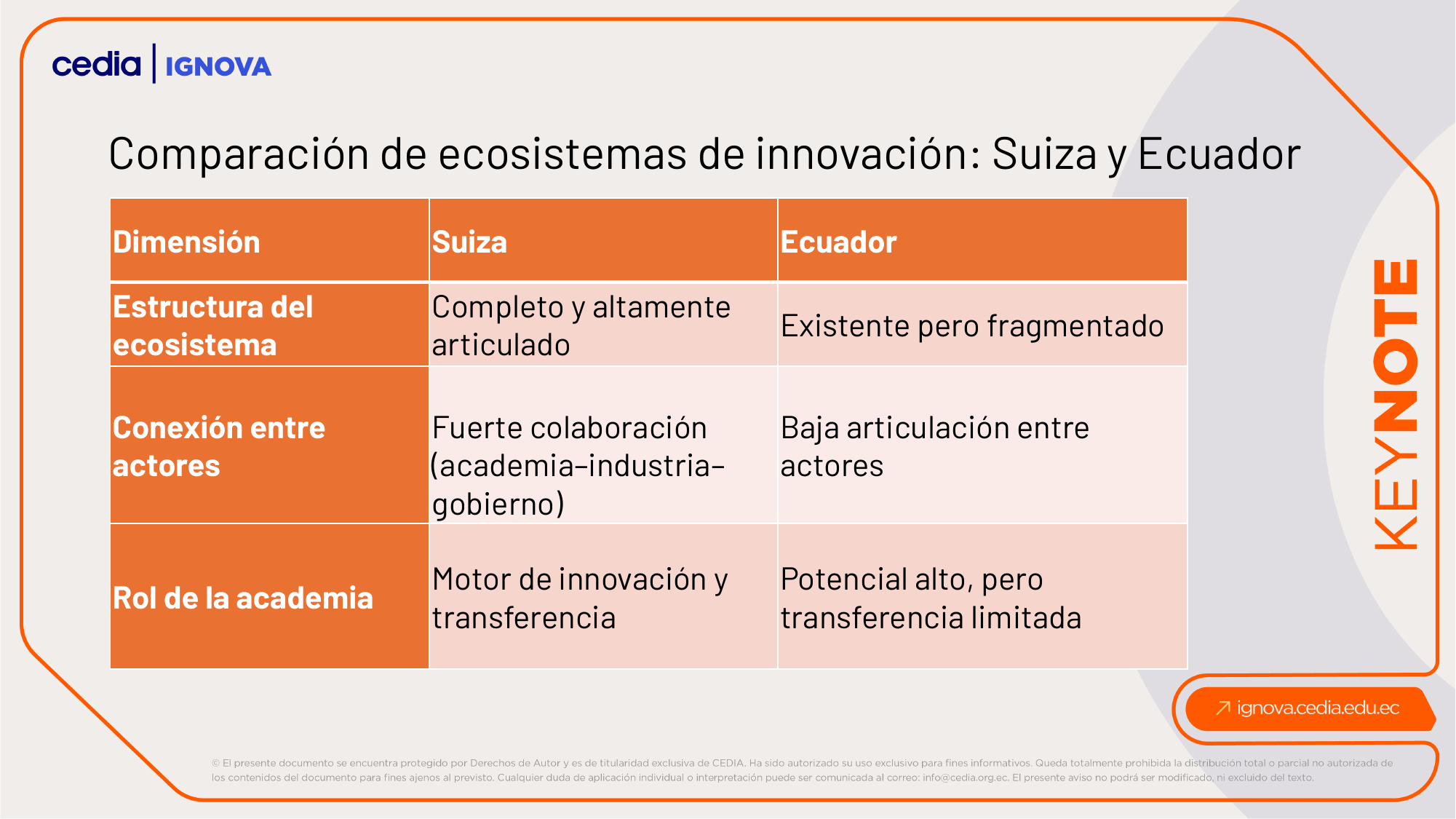

Comparación de ecosistemas de innovación: Suiza y Ecuador
| Dimensión | Suiza | Ecuador |
| --- | --- | --- |
| Estructura del ecosistema | Completo y altamente articulado | Existente pero fragmentado |
| Conexión entre actores | Fuerte colaboración (academia–industria–gobierno) | Baja articulación entre actores |
| Rol de la academia | Motor de innovación y transferencia | Potencial alto, pero transferencia limitada |